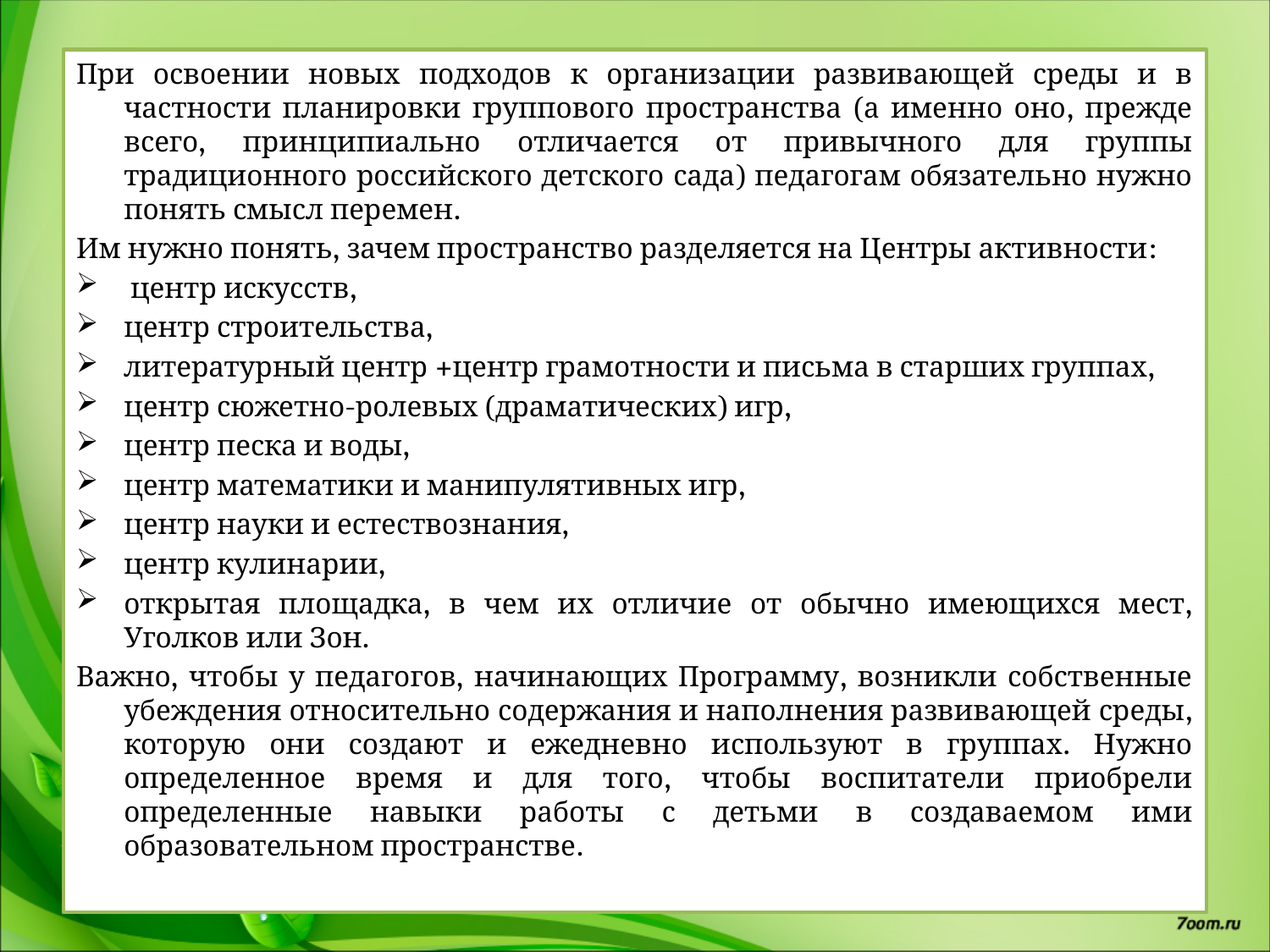

При освоении новых подходов к организации развивающей среды и в частности планировки группового пространства (а именно оно, прежде всего, принципиально отличается от привычного для группы традиционного российского детского сада) педагогам обязательно нужно понять смысл перемен.
Им нужно понять, зачем пространство разделяется на Центры активности:
 центр искусств,
центр строительства,
литературный центр +центр грамотности и письма в старших группах,
центр сюжетно-ролевых (драматических) игр,
центр песка и воды,
центр математики и манипулятивных игр,
центр науки и естествознания,
центр кулинарии,
открытая площадка, в чем их отличие от обычно имеющихся мест, Уголков или Зон.
Важно, чтобы у педагогов, начинающих Программу, возникли собственные убеждения относительно содержания и наполнения развивающей среды, которую они создают и ежедневно используют в группах. Нужно определенное время и для того, чтобы воспитатели приобрели определенные навыки работы с детьми в создаваемом ими образовательном пространстве.